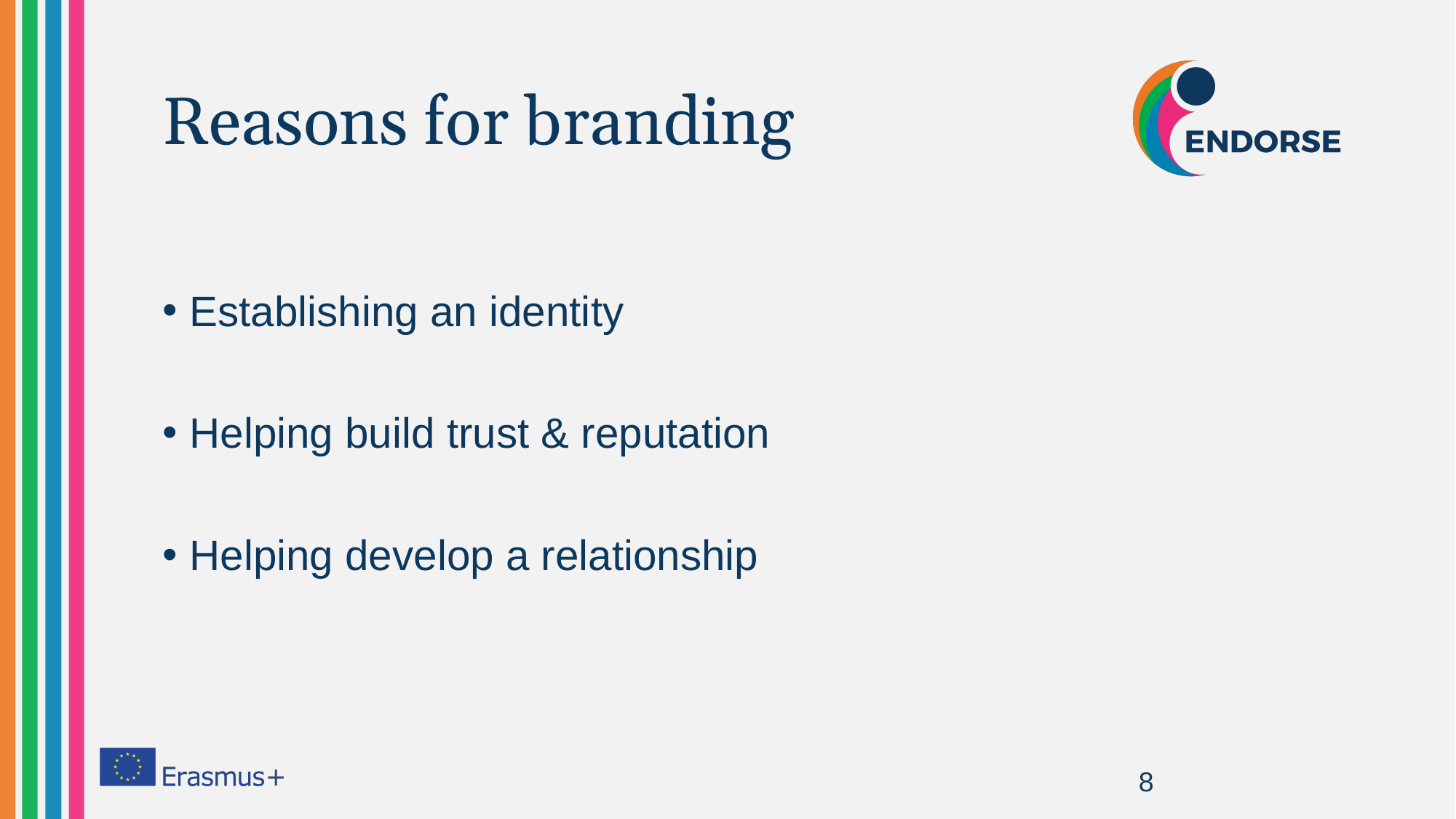

# Reasons for branding

Establishing an identity

Helping build trust & reputation

Helping develop a relationship
8